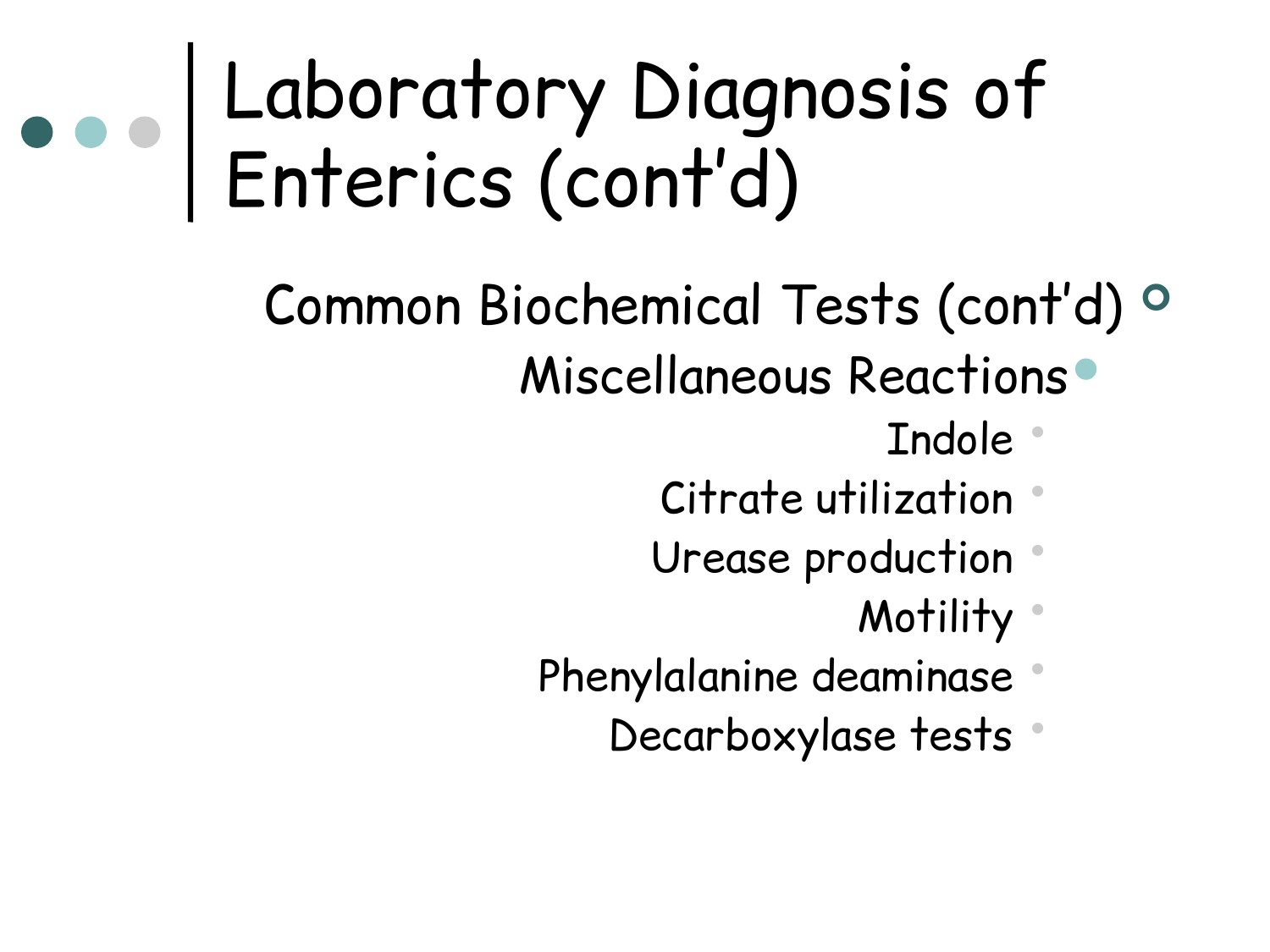

# Laboratory Diagnosis of Enterics (cont’d)
Common Biochemical Tests (cont’d)
Miscellaneous Reactions
Indole
Citrate utilization
Urease production
Motility
Phenylalanine deaminase
Decarboxylase tests